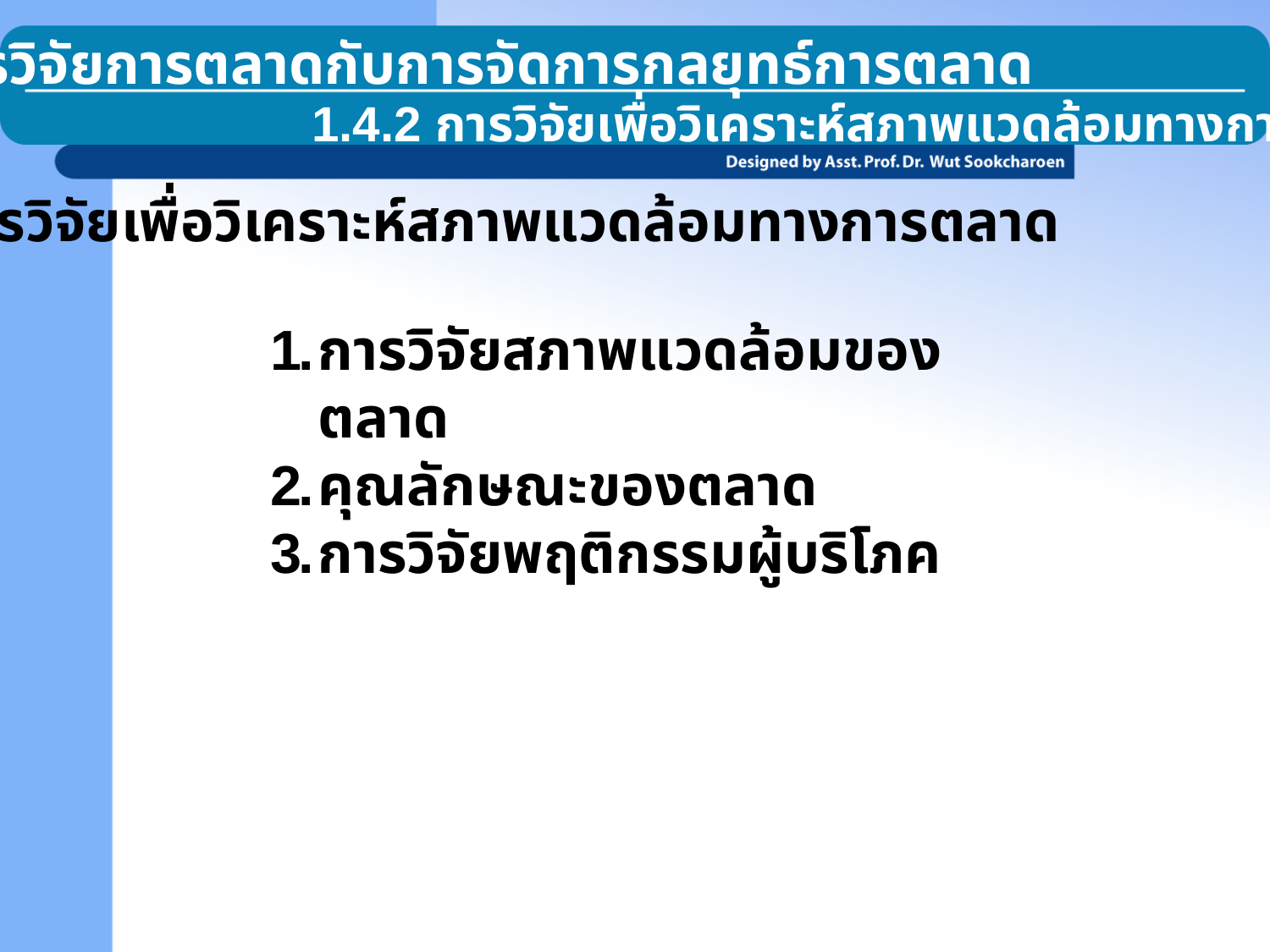

1.4 การวิจัยการตลาดกับการจัดการกลยุทธ์การตลาด
1.4.2 การวิจัยเพื่อวิเคราะห์สภาพแวดล้อมทางการตลาด
การวิจัยเพื่อวิเคราะห์สภาพแวดล้อมทางการตลาด
การวิจัยสภาพแวดล้อมของตลาด
คุณลักษณะของตลาด
การวิจัยพฤติกรรมผู้บริโภค